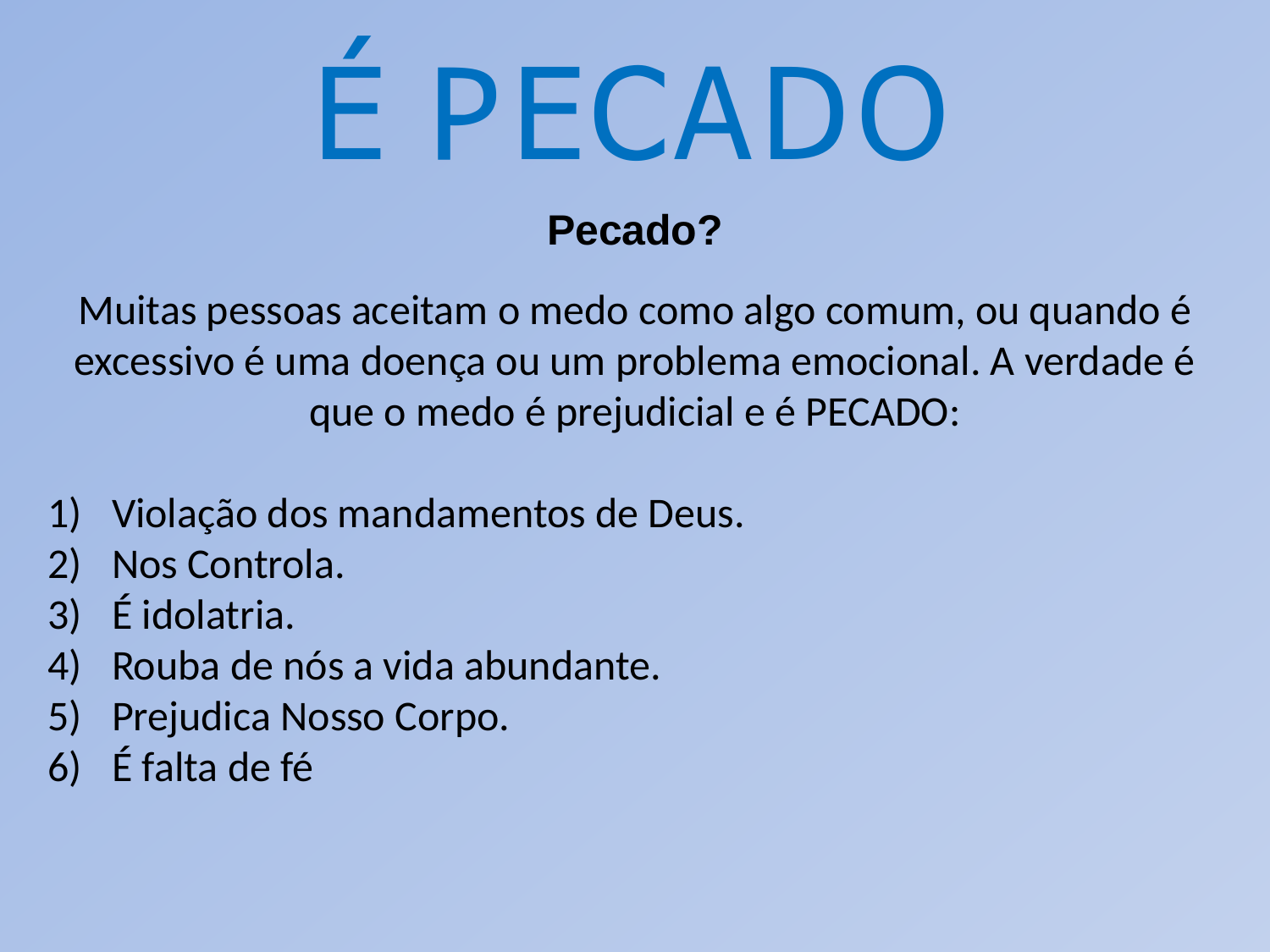

É PECADO

Pecado?

Muitas pessoas aceitam o medo como algo comum, ou quando é excessivo é uma doença ou um problema emocional. A verdade é que o medo é prejudicial e é PECADO:

Violação dos mandamentos de Deus.
Nos Controla.
É idolatria.
Rouba de nós a vida abundante.
Prejudica Nosso Corpo.
É falta de fé